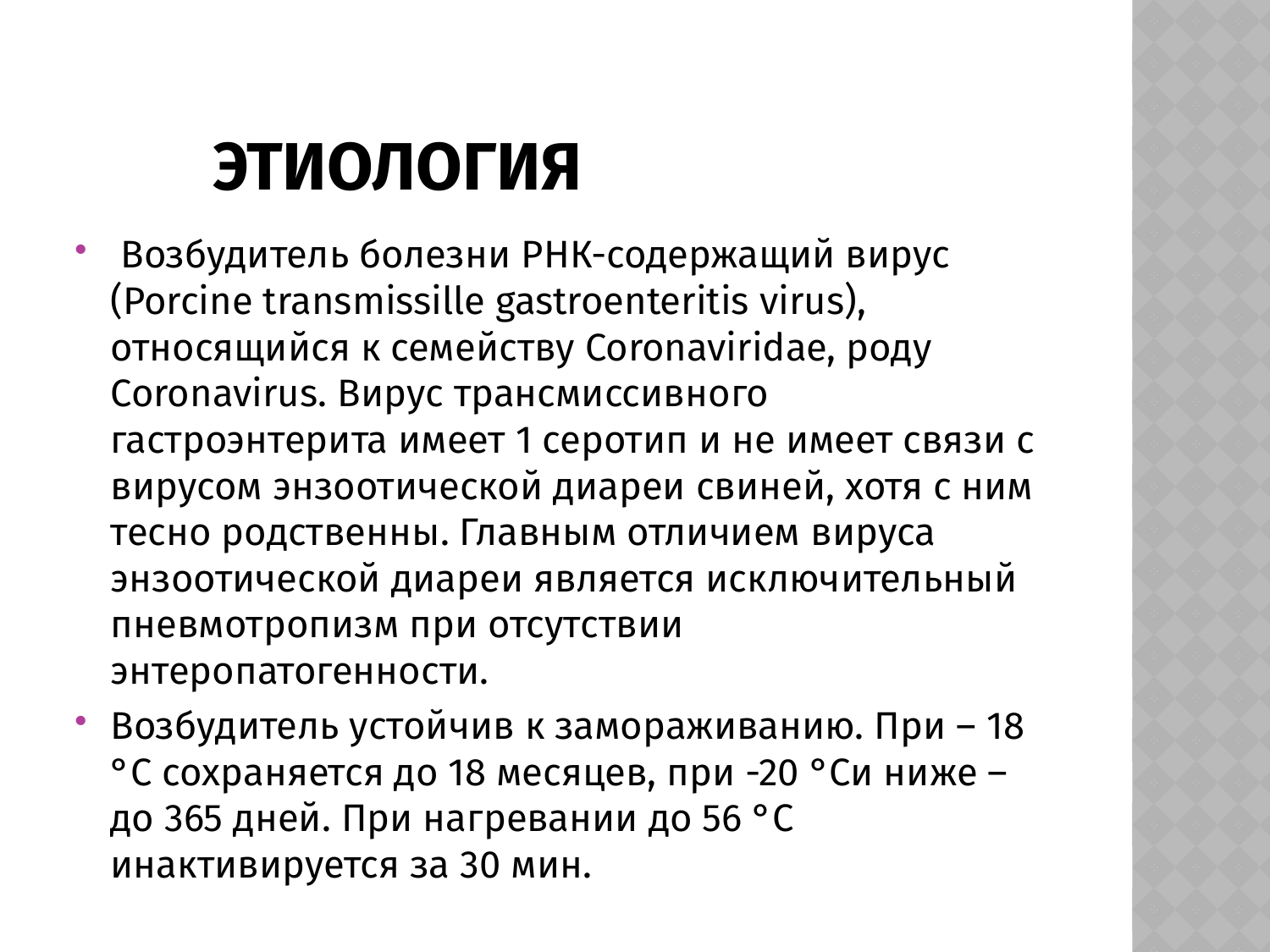

# Этиология
 Возбудитель болезни РНК-содержащий вирус (Porcine transmissille gastroenteritis virus), относящийся к семейству Coronaviridae, роду Coronavirus. Вирус трансмиссивного гастроэнтерита имеет 1 серотип и не имеет связи с вирусом энзоотической диареи свиней, хотя с ним тесно родственны. Главным отличием вируса энзоотической диареи является исключительный пневмотропизм при отсутствии энтеропатогенности.
Возбудитель устойчив к замораживанию. При – 18 °С сохраняется до 18 месяцев, при -20 °Си ниже – до 365 дней. При нагревании до 56 °С инактивируется за 30 мин.